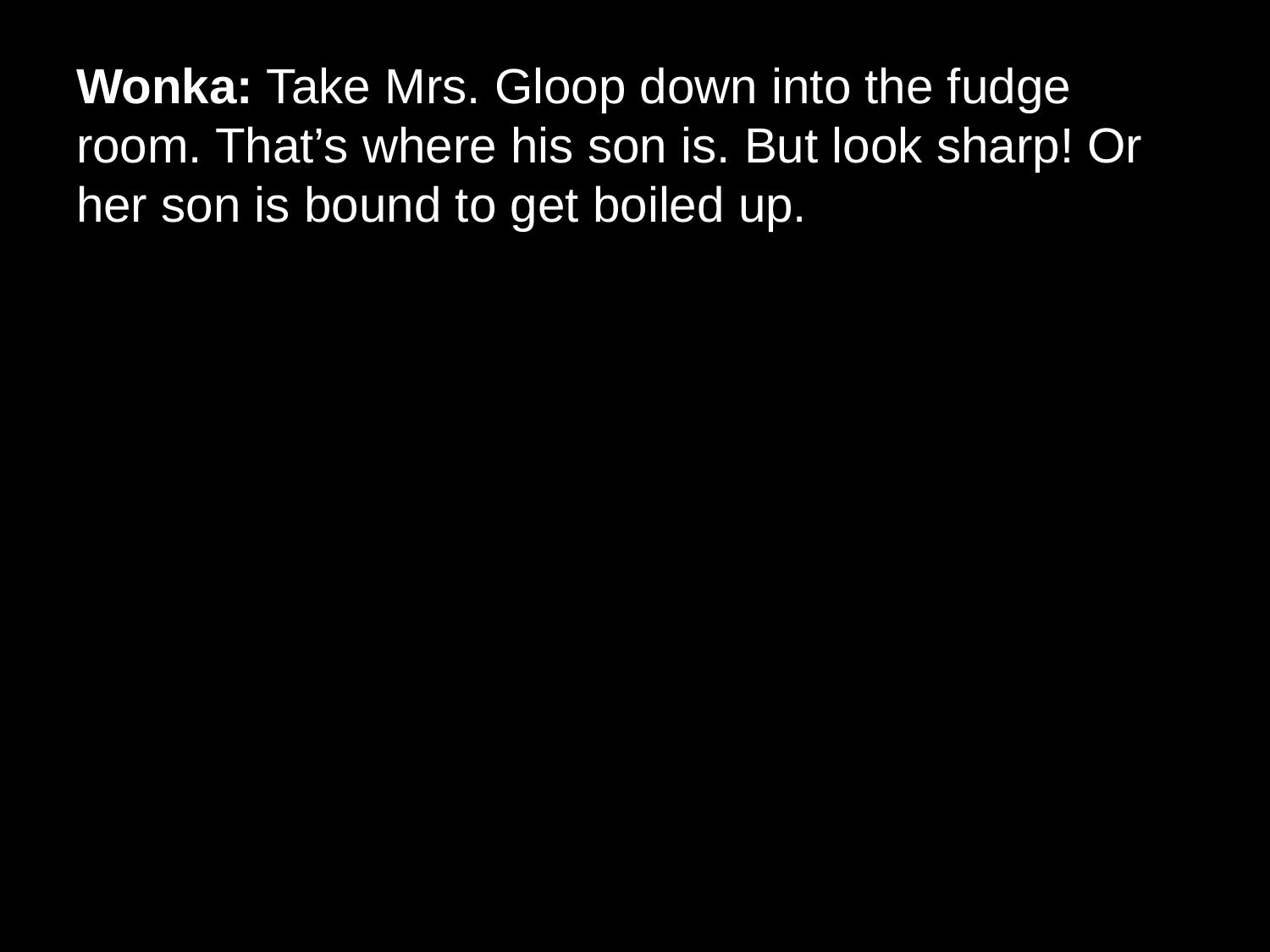

# Wonka: Take Mrs. Gloop down into the fudge room. That’s where his son is. But look sharp! Or her son is bound to get boiled up.